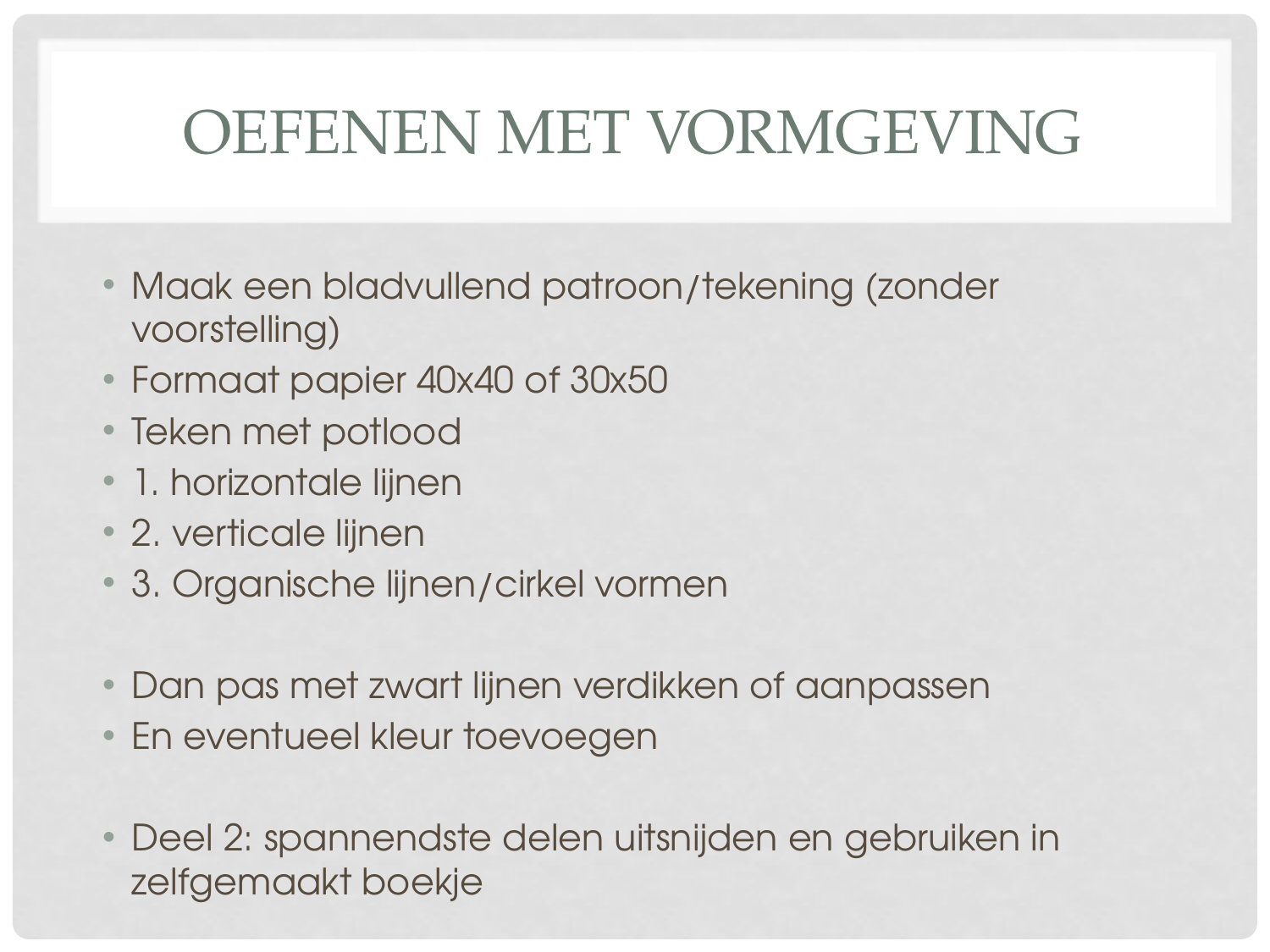

# Oefenen met vormgeving
Maak een bladvullend patroon/tekening (zonder voorstelling)
Formaat papier 40x40 of 30x50
Teken met potlood
1. horizontale lijnen
2. verticale lijnen
3. Organische lijnen/cirkel vormen

Dan pas met zwart lijnen verdikken of aanpassen
En eventueel kleur toevoegen

Deel 2: spannendste delen uitsnijden en gebruiken in zelfgemaakt boekje